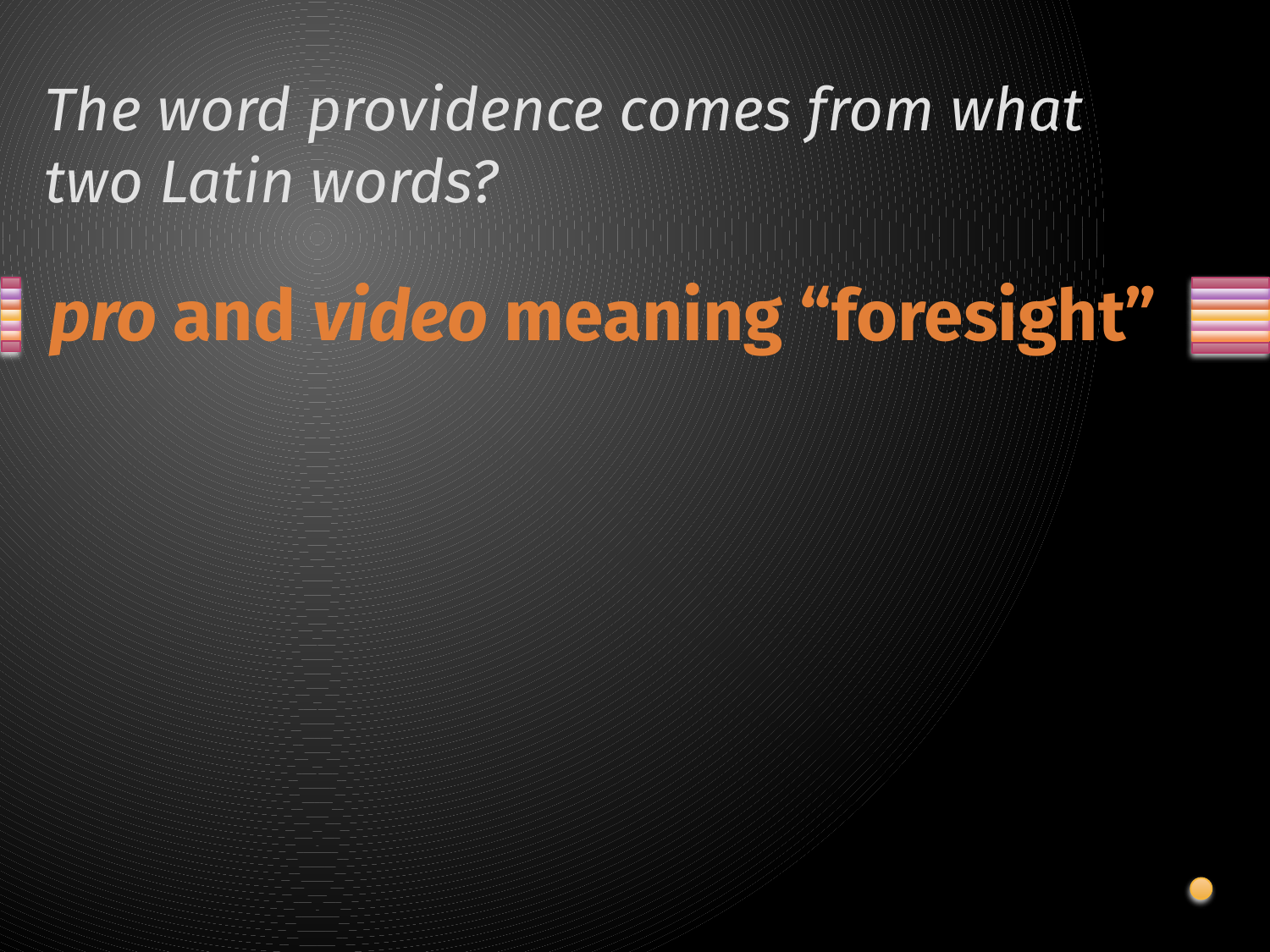

# The word providence comes from what two Latin words?
pro and video meaning “foresight”